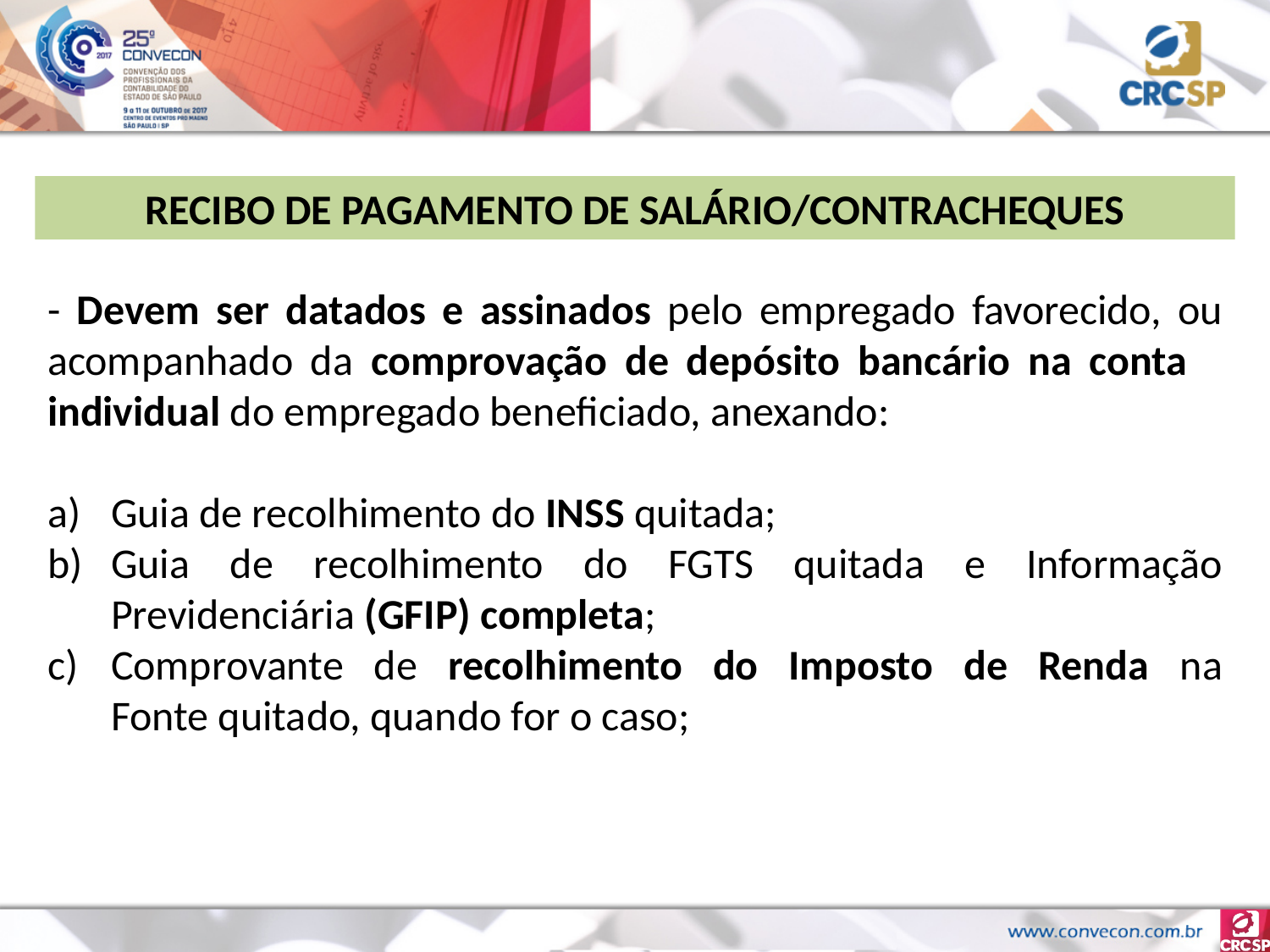

RECIBO DE PAGAMENTO DE SALÁRIO/CONTRACHEQUES

- Devem ser datados e assinados pelo empregado favorecido, ou acompanhado da comprovação de depósito bancário na conta   individual do empregado beneficiado, anexando:

Guia de recolhimento do INSS quitada;
Guia de recolhimento do FGTS quitada e Informação Previdenciária (GFIP) completa;
Comprovante  de  recolhimento  do  Imposto  de  Renda  na Fonte quitado, quando for o caso;